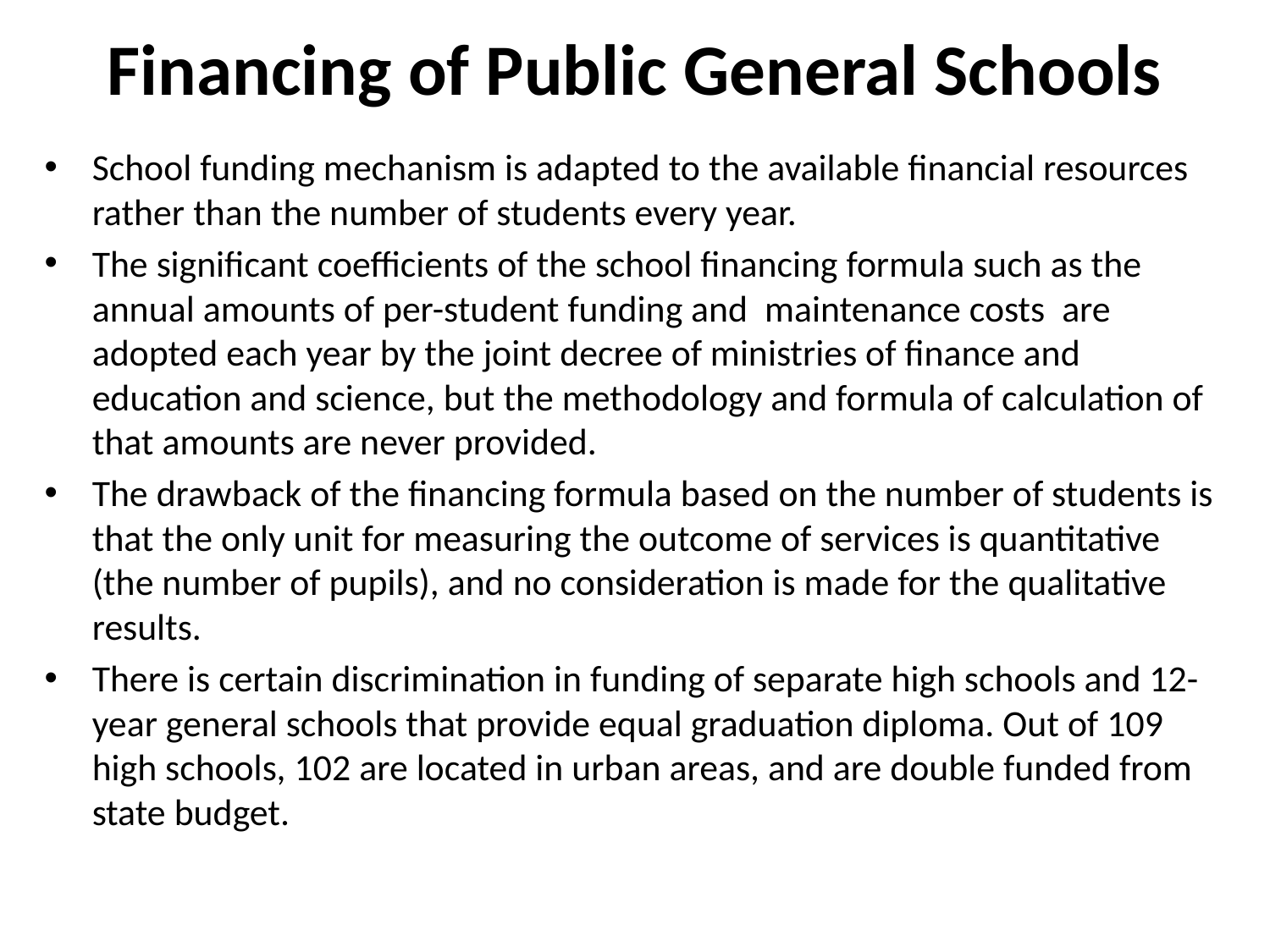

# Financing of Public General Schools
School funding mechanism is adapted to the available financial resources rather than the number of students every year.
The significant coefficients of the school financing formula such as the annual amounts of per-student funding and  maintenance costs  are adopted each year by the joint decree of ministries of finance and education and science, but the methodology and formula of calculation of that amounts are never provided.
The drawback of the financing formula based on the number of students is that the only unit for measuring the outcome of services is quantitative (the number of pupils), and no consideration is made for the qualitative results.
There is certain discrimination in funding of separate high schools and 12-year general schools that provide equal graduation diploma. Out of 109 high schools, 102 are located in urban areas, and are double funded from state budget.